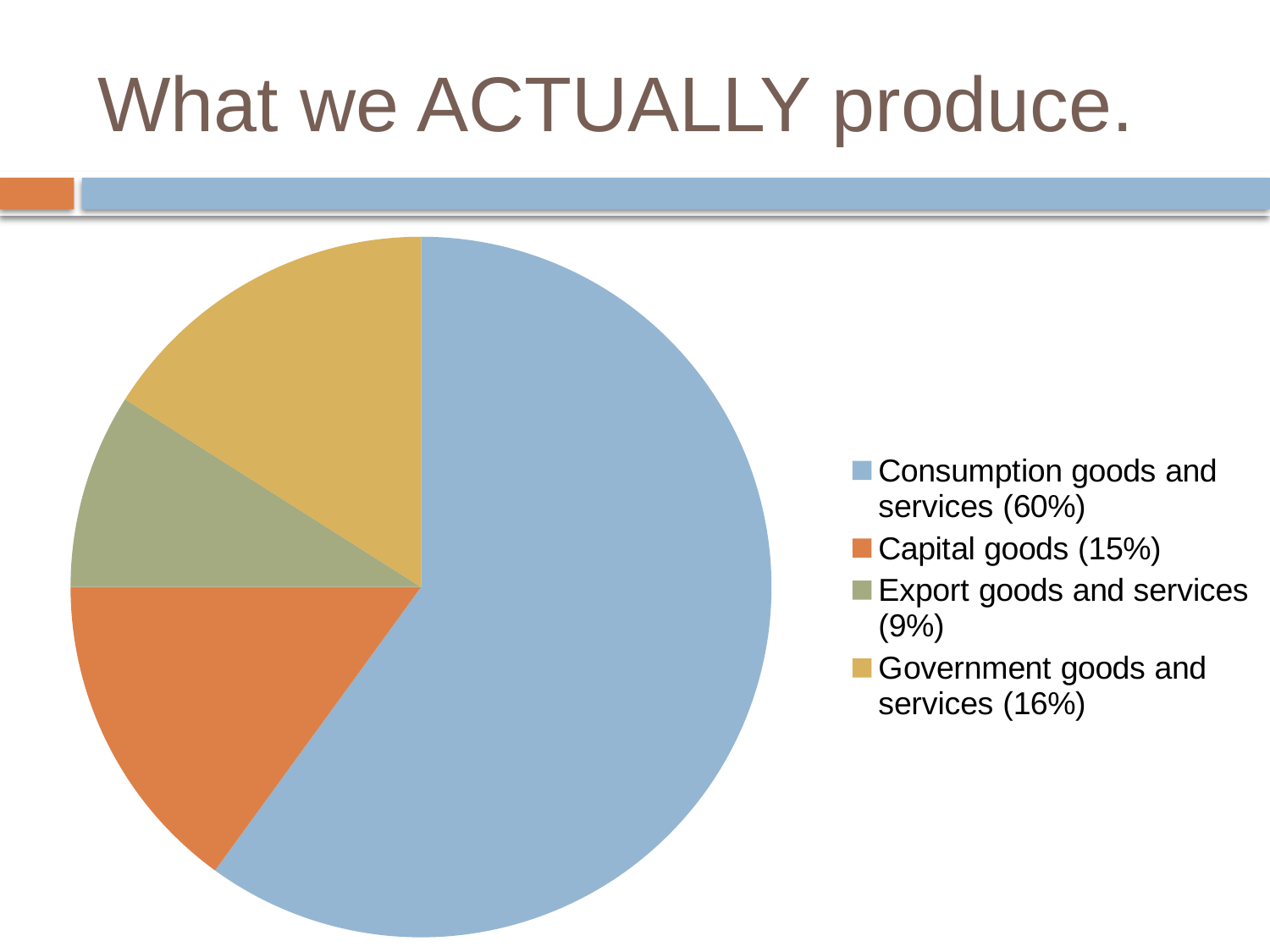

# What we ACTUALLY produce.

### Chart

| Category | Sales |
|---|---|
| Consumption goods and services (60%) | 60.0 |
| Capital goods (15%) | 15.0 |
| Export goods and services (9%) | 9.0 |
| Government goods and services (16%) | 16.0 |